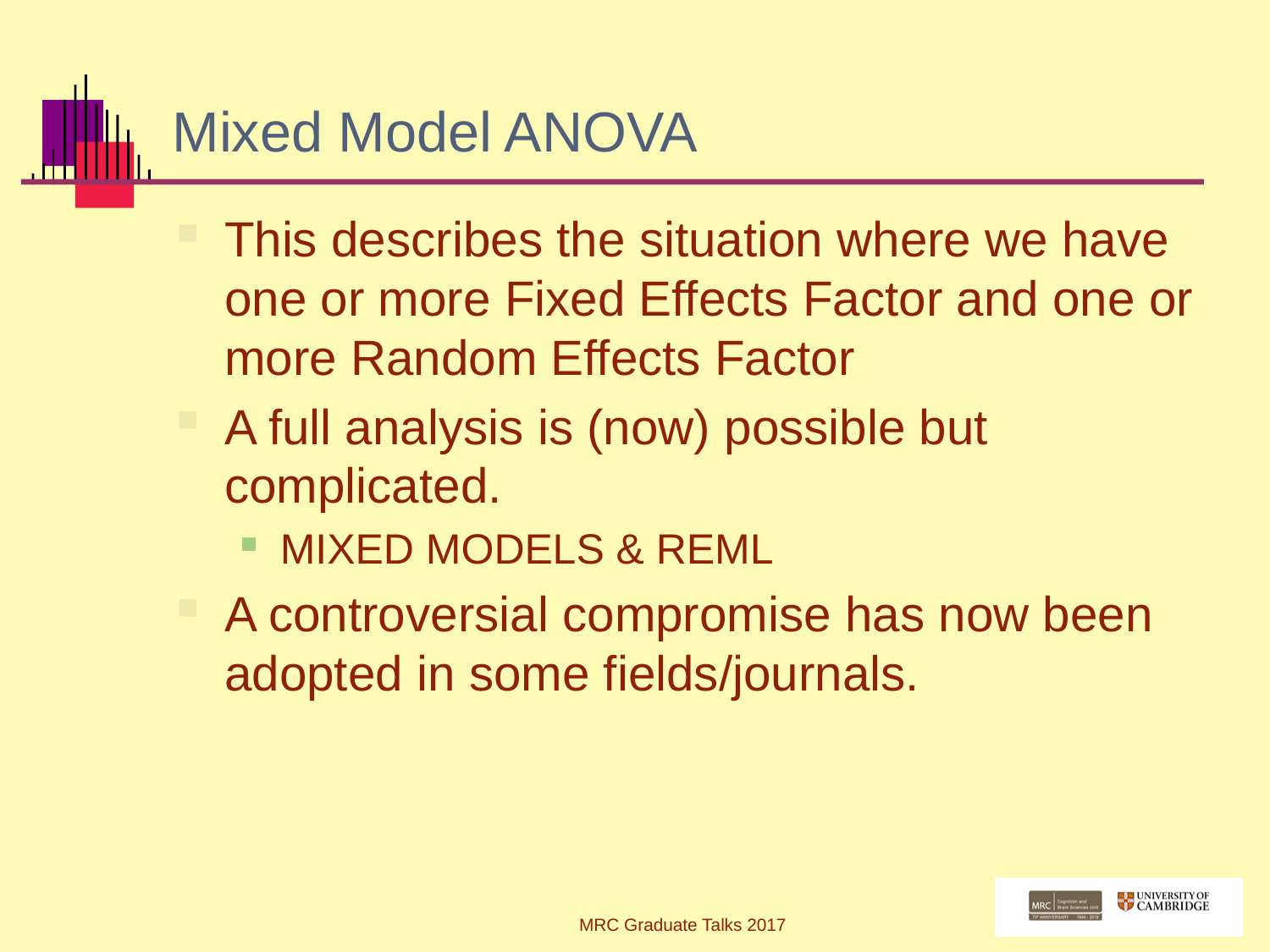

# Mixed Model ANOVA
This describes the situation where we have one or more Fixed Effects Factor and one or more Random Effects Factor
A full analysis is (now) possible but complicated.
MIXED MODELS & REML
A controversial compromise has now been adopted in some fields/journals.

MRC Graduate Talks 2017